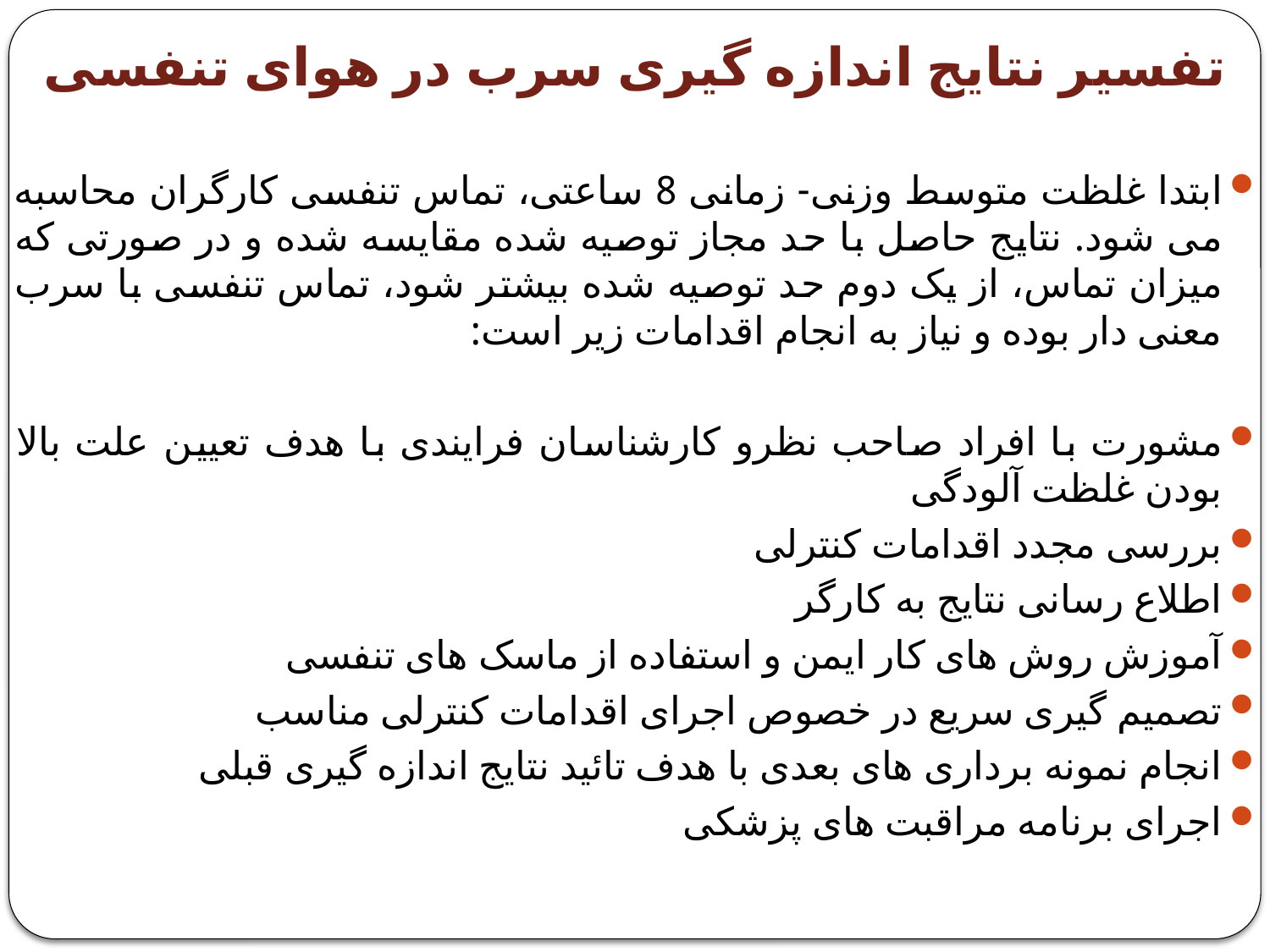

# تفسیر نتایج اندازه گیری سرب در هوای تنفسی
ابتدا غلظت متوسط وزنی- زمانی 8 ساعتی، تماس تنفسی کارگران محاسبه می شود. نتایج حاصل با حد مجاز توصیه شده مقایسه شده و در صورتی که میزان تماس، از یک دوم حد توصیه شده بیشتر شود، تماس تنفسی با سرب معنی دار بوده و نیاز به انجام اقدامات زیر است:

مشورت با افراد صاحب نظرو کارشناسان فرایندی با هدف تعیین علت بالا بودن غلظت آلودگی
بررسی مجدد اقدامات کنترلی
اطلاع رسانی نتایج به کارگر
آموزش روش های کار ایمن و استفاده از ماسک های تنفسی
تصمیم گیری سریع در خصوص اجرای اقدامات کنترلی مناسب
انجام نمونه برداری های بعدی با هدف تائید نتایج اندازه گیری قبلی
اجرای برنامه مراقبت های پزشکی